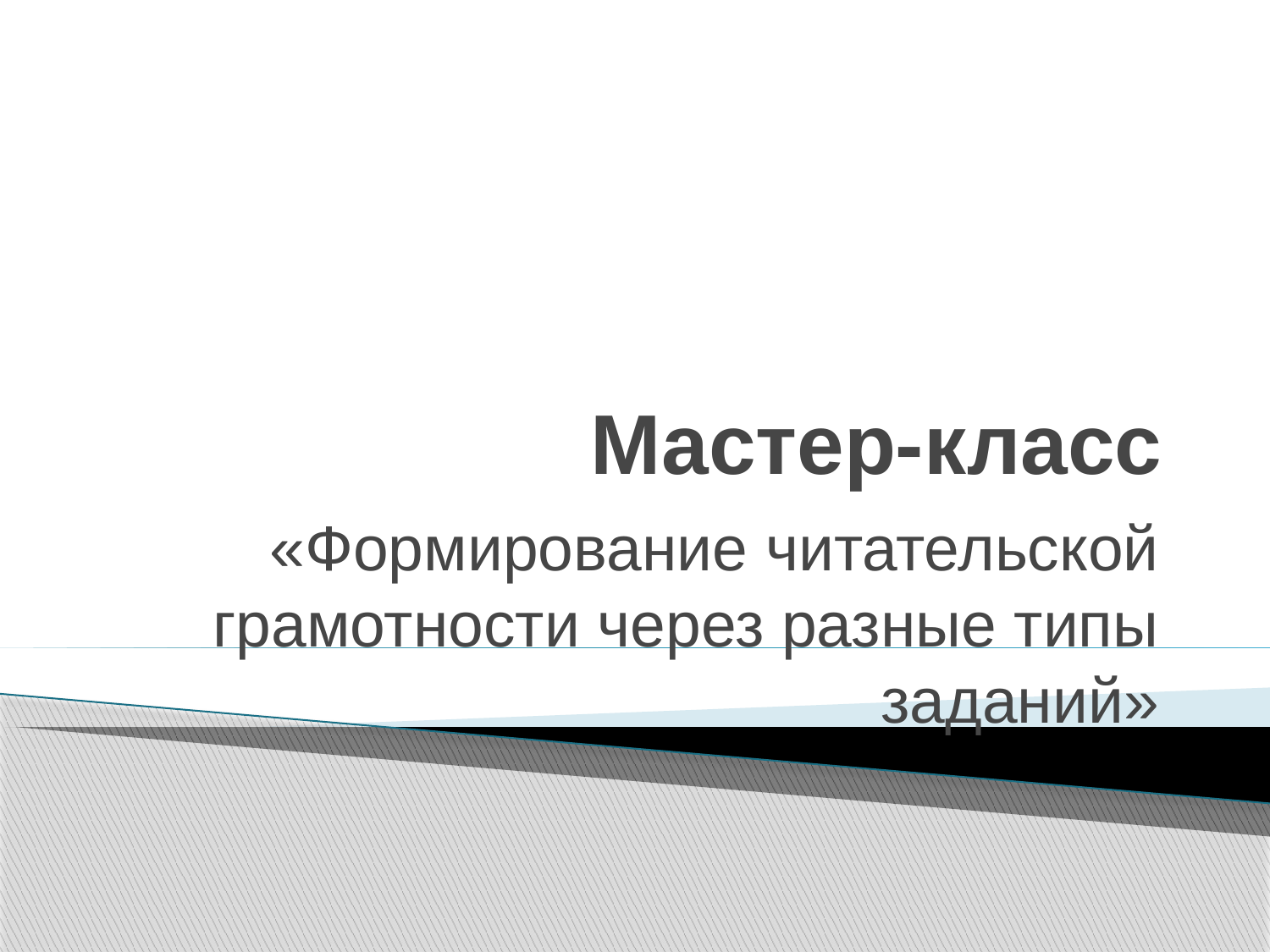

# Мастер-класс
«Формирование читательской грамотности через разные типы заданий»